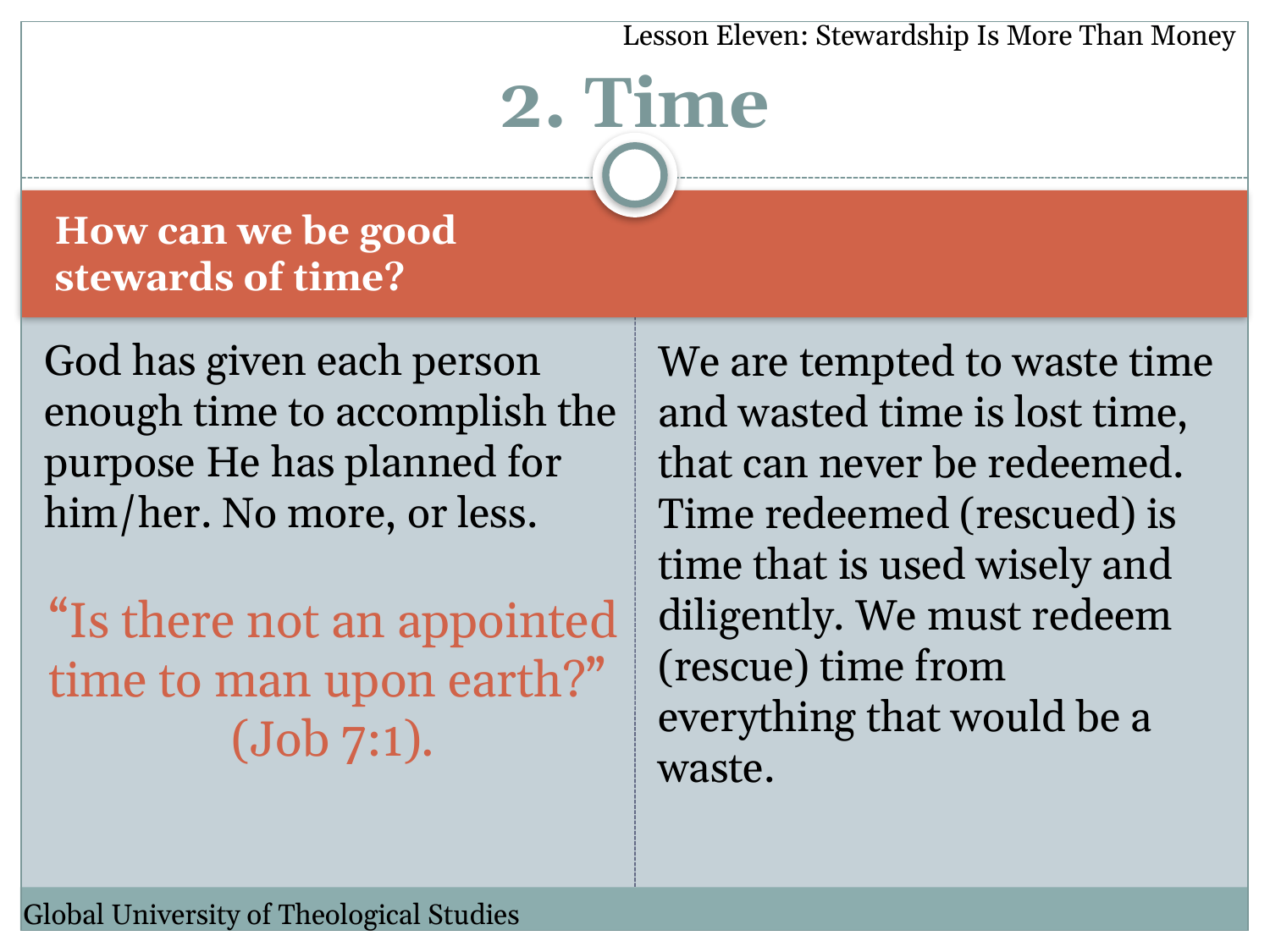

Lesson Eleven: Stewardship Is More Than Money
# 2. Time
How can we be good stewards of time?
God has given each person enough time to accomplish the purpose He has planned for him/her. No more, or less.
We are tempted to waste time and wasted time is lost time, that can never be redeemed. Time redeemed (rescued) is time that is used wisely and diligently. We must redeem (rescue) time from everything that would be a waste.
“Is there not an appointed time to man upon earth?”
(Job 7:1).
Global University of Theological Studies